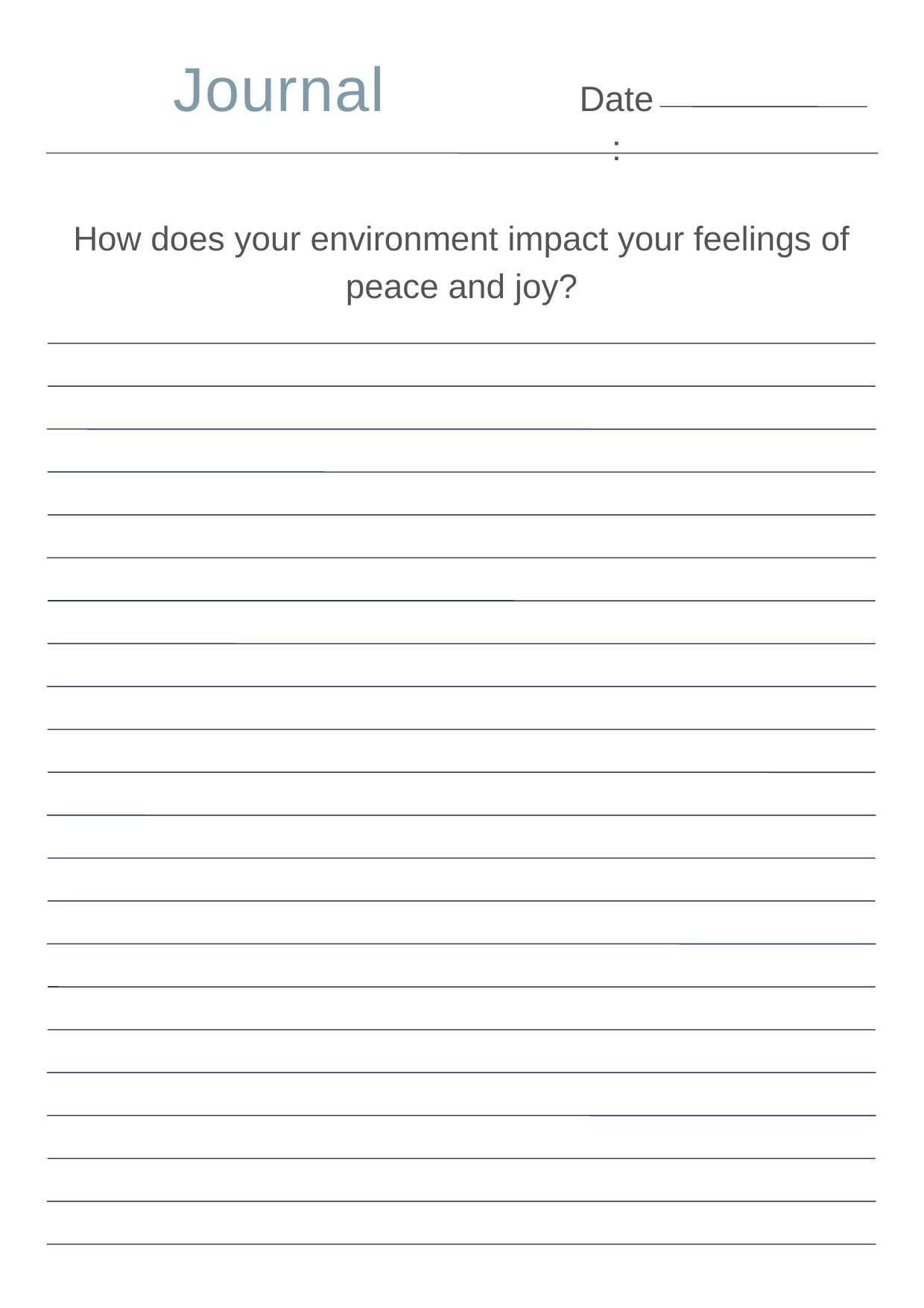

Journal
Date:

How does your environment impact your feelings of peace and joy?